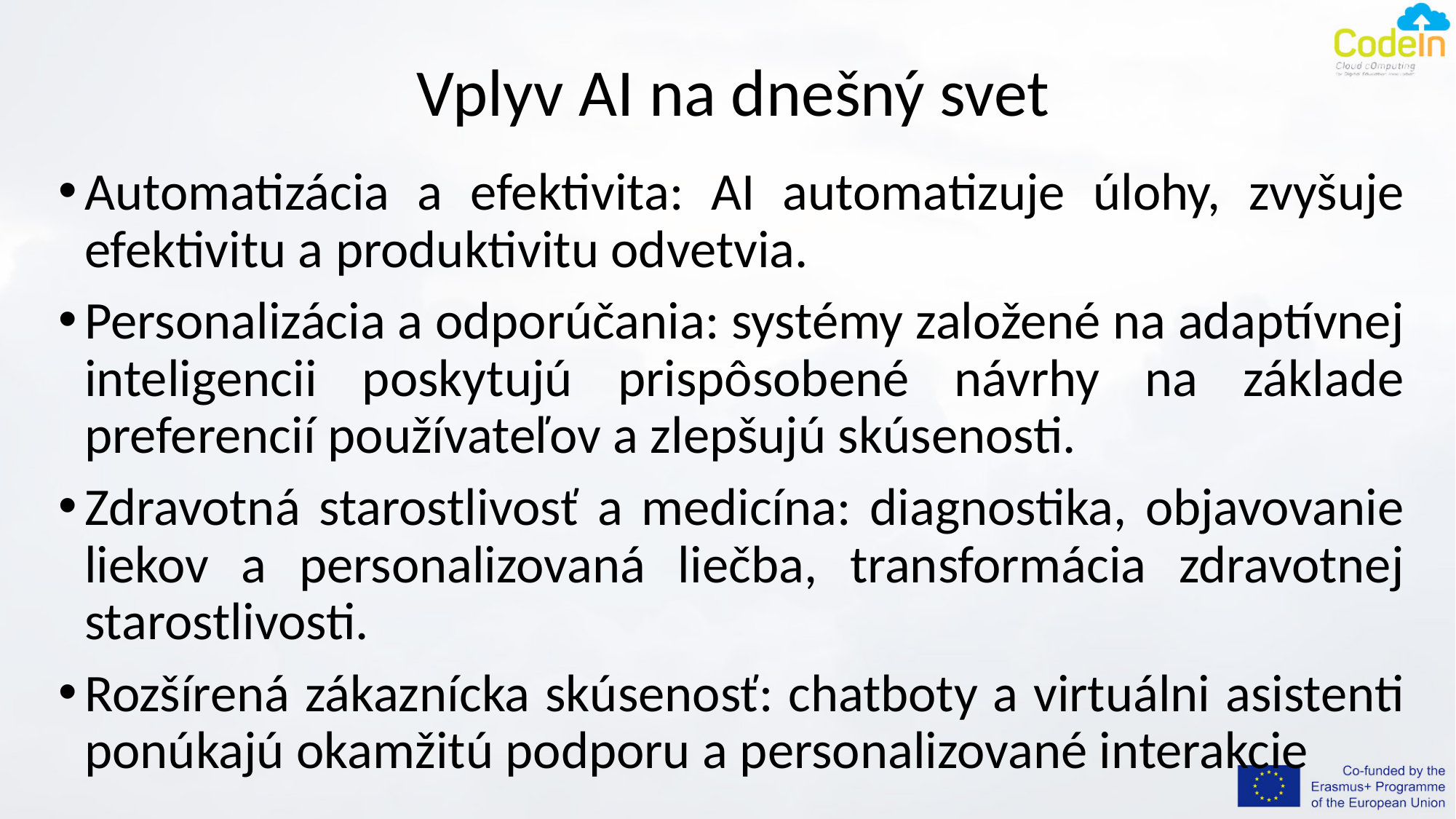

# Vplyv AI na dnešný svet
Automatizácia a efektivita: AI automatizuje úlohy, zvyšuje efektivitu a produktivitu odvetvia.
Personalizácia a odporúčania: systémy založené na adaptívnej inteligencii poskytujú prispôsobené návrhy na základe preferencií používateľov a zlepšujú skúsenosti.
Zdravotná starostlivosť a medicína: diagnostika, objavovanie liekov a personalizovaná liečba, transformácia zdravotnej starostlivosti.
Rozšírená zákaznícka skúsenosť: chatboty a virtuálni asistenti ponúkajú okamžitú podporu a personalizované interakcie